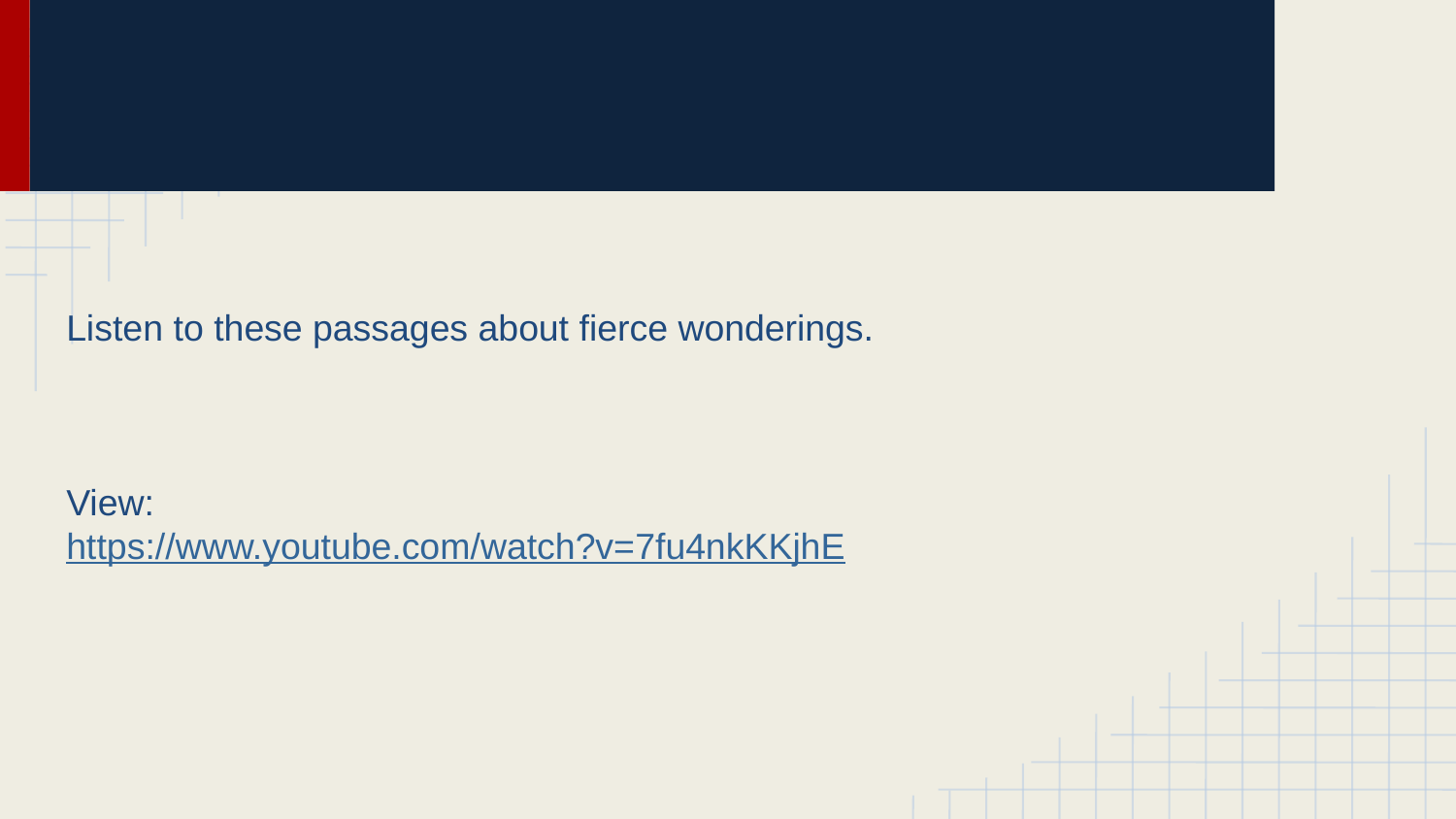

#

Listen to these passages about fierce wonderings.

View:
https://www.youtube.com/watch?v=7fu4nkKKjhE